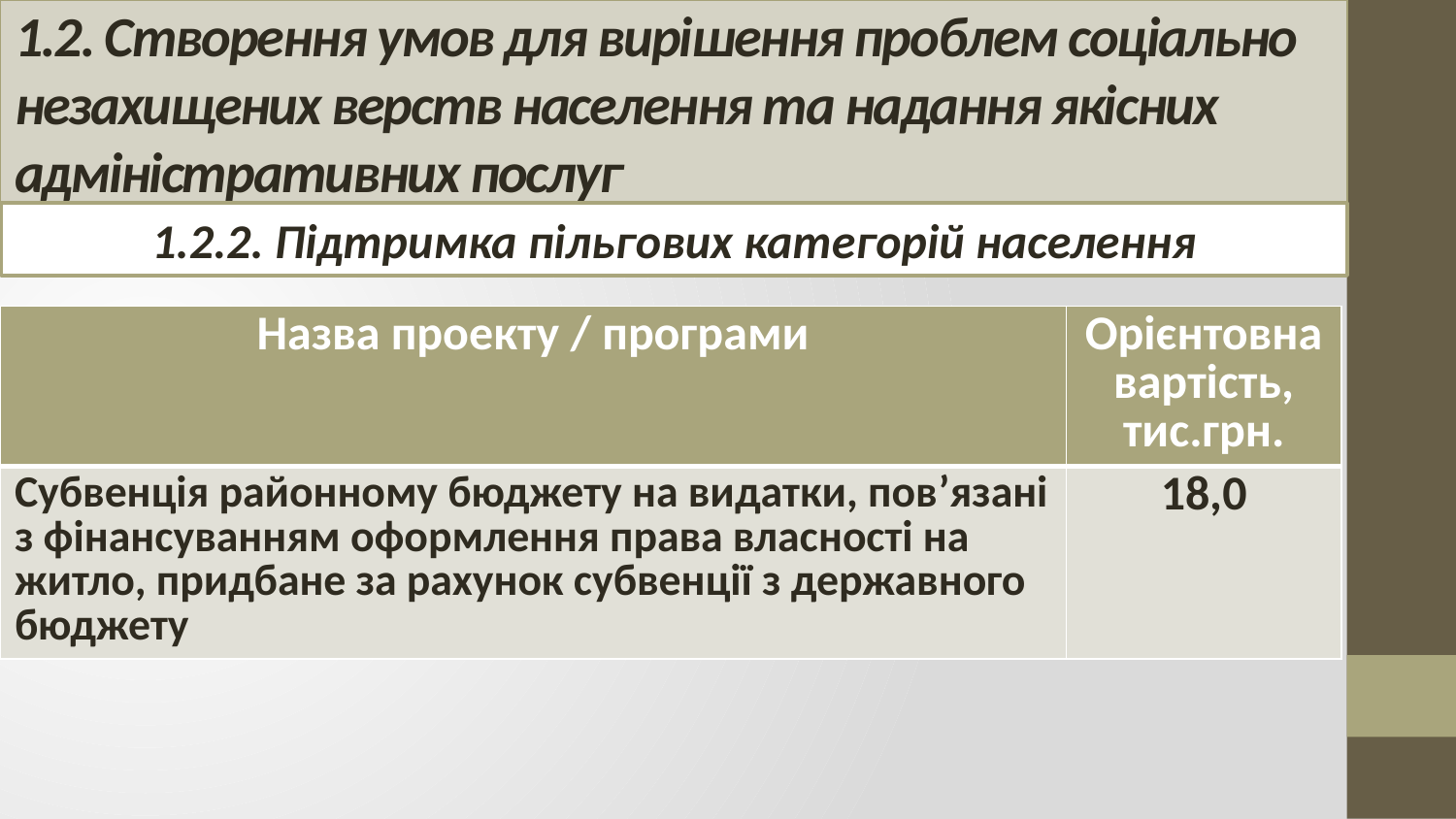

# 1.2. Створення умов для вирішення проблем соціально незахищених верств населення та надання якісних адміністративних послуг
1.2.2. Підтримка пільгових категорій населення
| Назва проекту / програми | Орієнтовна вартість, тис.грн. |
| --- | --- |
| Субвенція районному бюджету на видатки, пов’язані з фінансуванням оформлення права власності на житло, придбане за рахунок субвенції з державного бюджету | 18,0 |